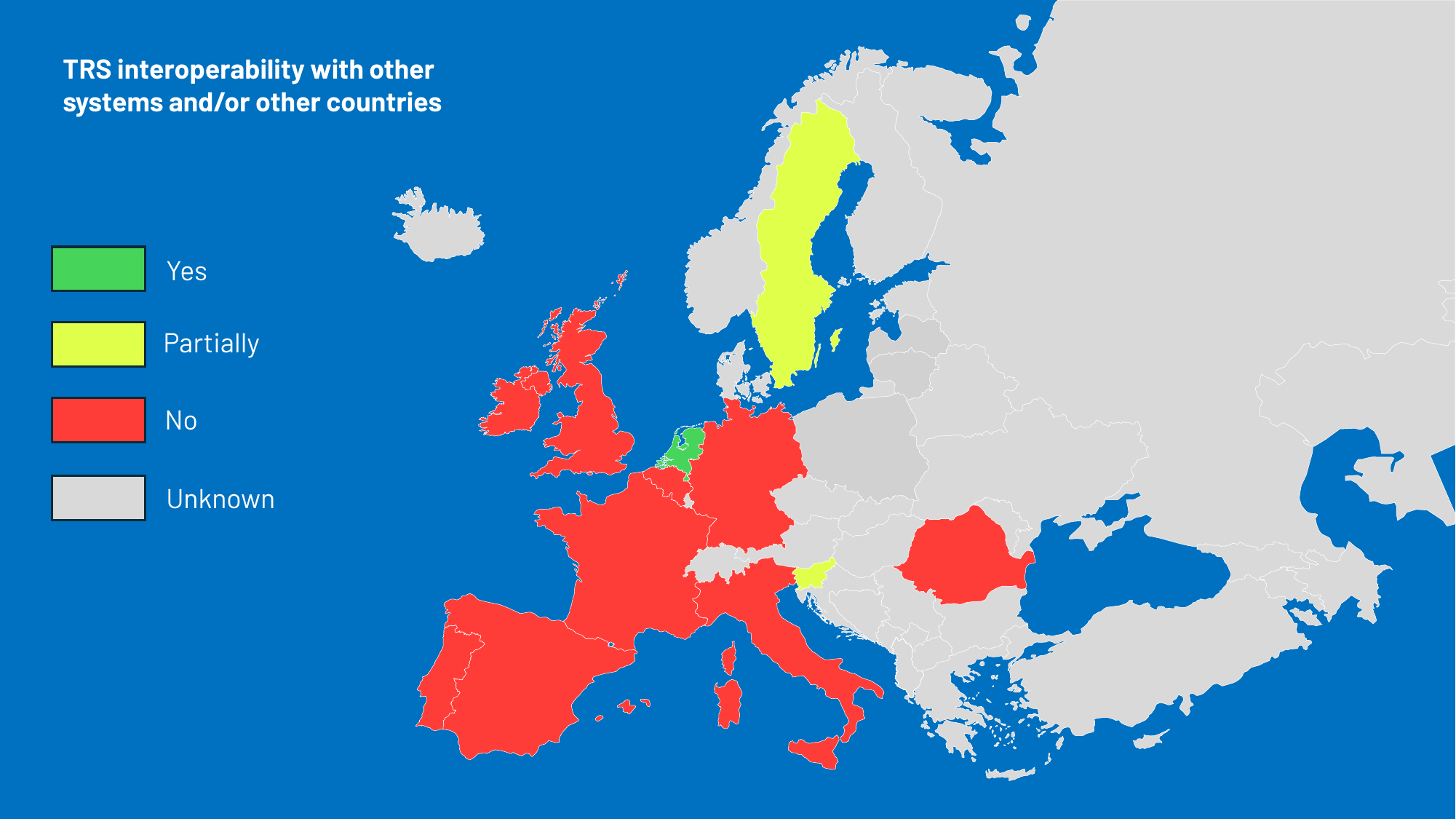

TRS interoperability with other systems and/or other countries

Yes
Partially

No

Unknown